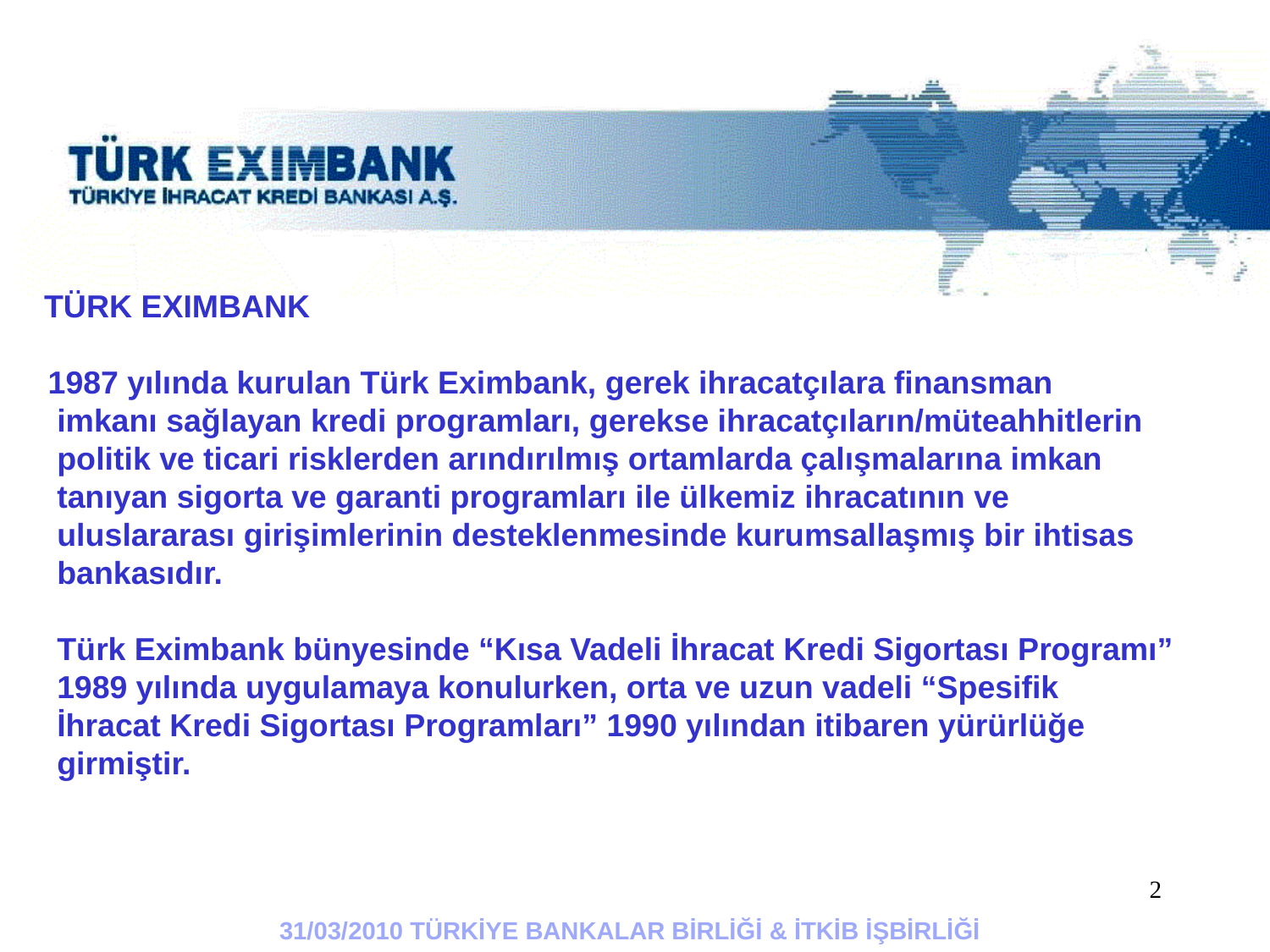

# TÜRK EXIMBANK 1987 yılında kurulan Türk Eximbank, gerek ihracatçılara finansman imkanı sağlayan kredi programları, gerekse ihracatçıların/müteahhitlerin politik ve ticari risklerden arındırılmış ortamlarda çalışmalarına imkan tanıyan sigorta ve garanti programları ile ülkemiz ihracatının ve uluslararası girişimlerinin desteklenmesinde kurumsallaşmış bir ihtisas bankasıdır. Türk Eximbank bünyesinde “Kısa Vadeli İhracat Kredi Sigortası Programı” 1989 yılında uygulamaya konulurken, orta ve uzun vadeli “Spesifik İhracat Kredi Sigortası Programları” 1990 yılından itibaren yürürlüğe girmiştir.
2
31/03/2010 TÜRKİYE BANKALAR BİRLİĞİ & İTKİB İŞBİRLİĞİ